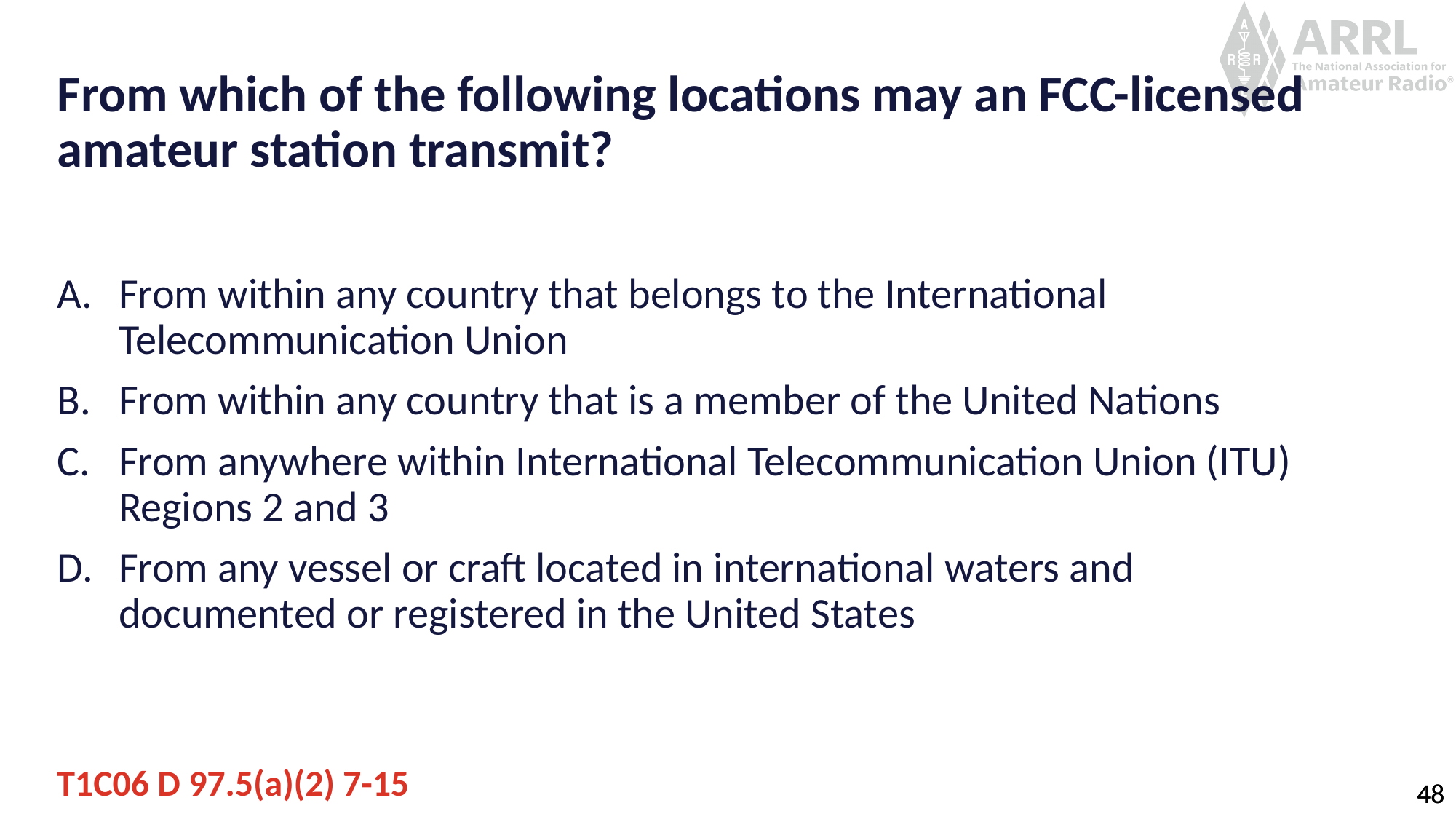

# From which of the following locations may an FCC-licensed amateur station transmit?
From within any country that belongs to the International Telecommunication Union
From within any country that is a member of the United Nations
From anywhere within International Telecommunication Union (ITU) Regions 2 and 3
From any vessel or craft located in international waters and documented or registered in the United States
T1C06 D 97.5(a)(2) 7-15